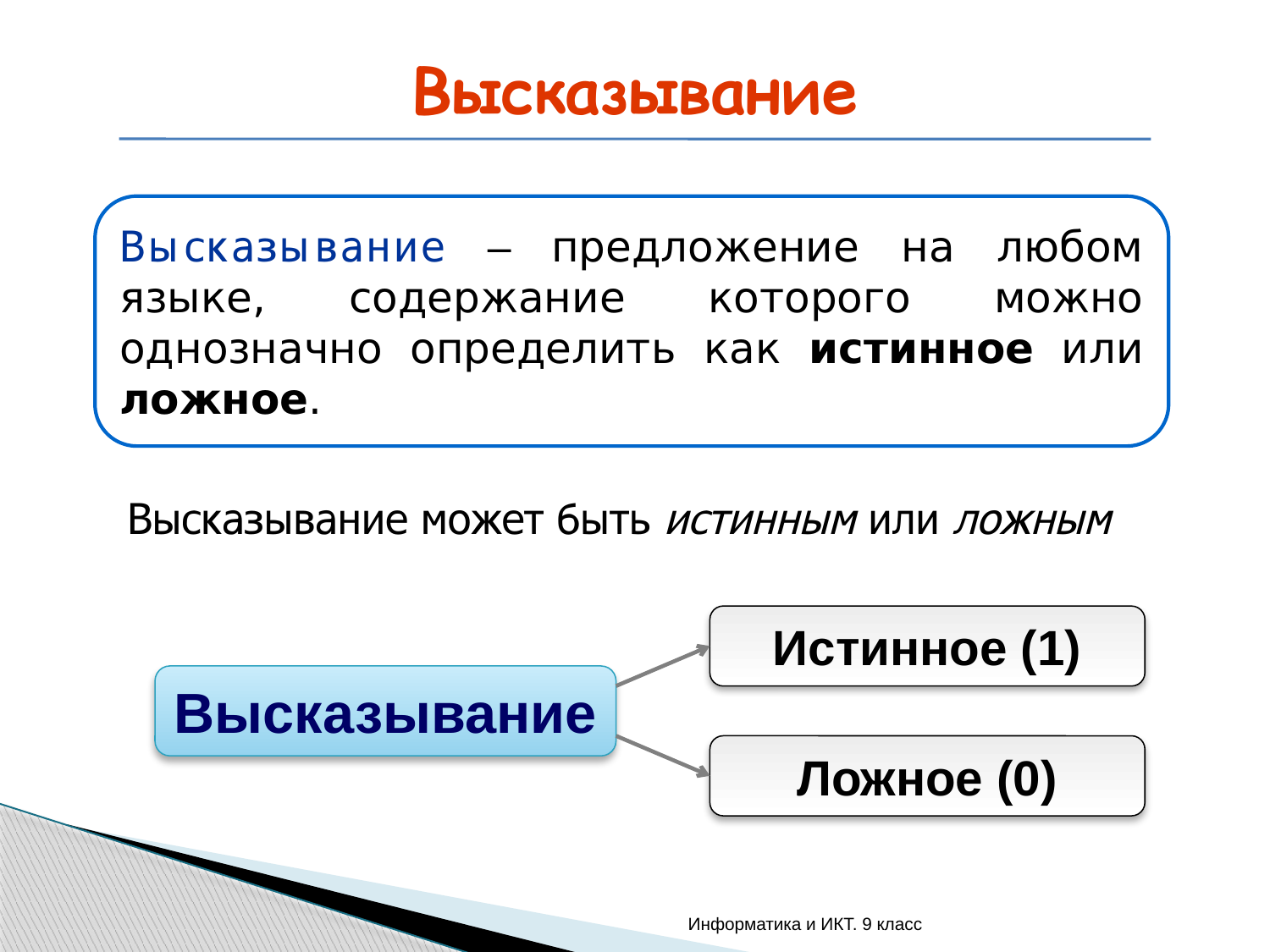

Высказывание

Высказывание – предложение на любом языке, содержание которого можно однозначно определить как истинное или ложное.
Высказывание может быть истинным или ложным
Истинное (1)
Высказывание
Ложное (0)
Информатика и ИКТ. 9 класс